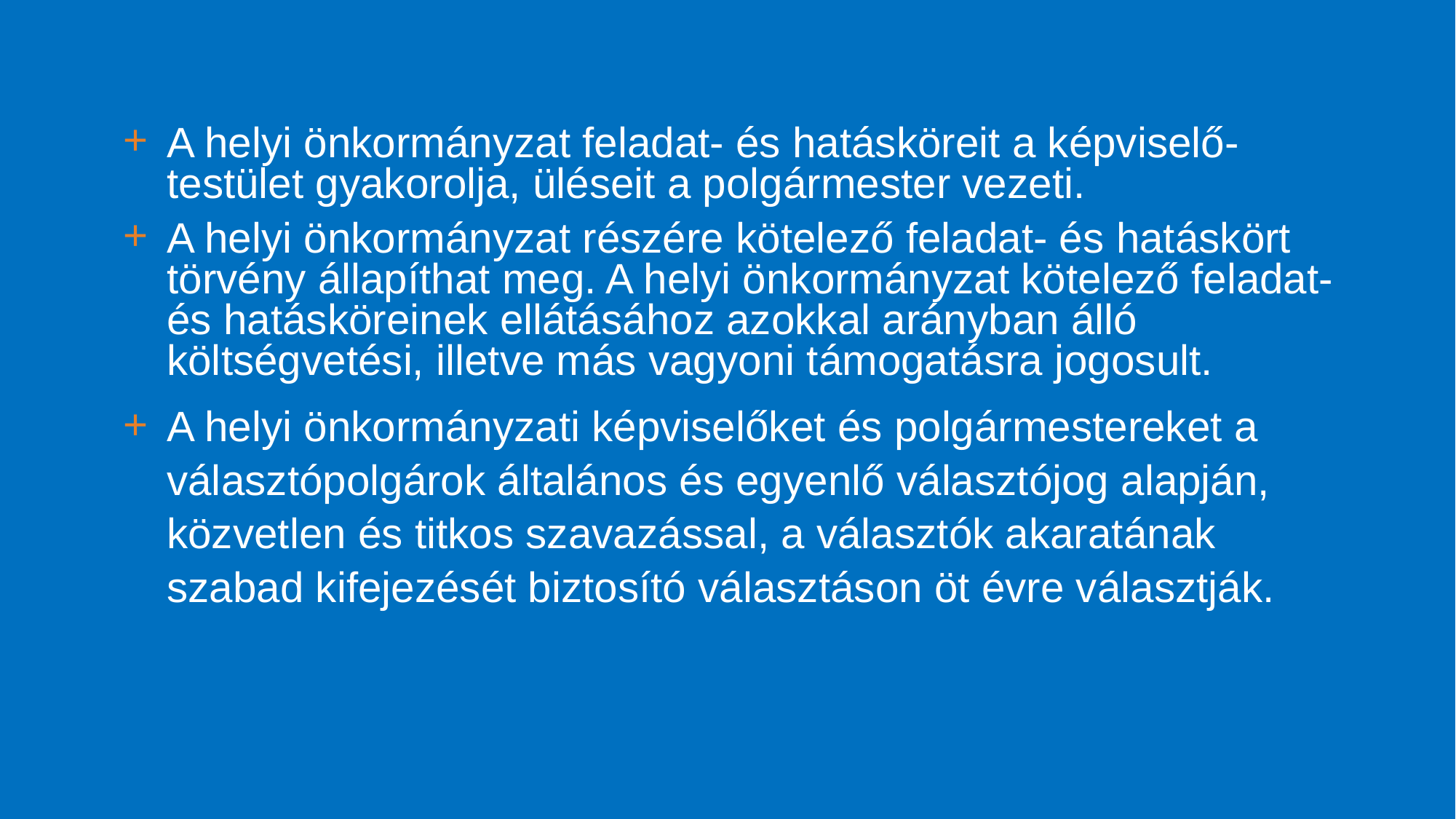

A helyi önkormányzat feladat- és hatásköreit a képviselő-testület gyakorolja, üléseit a polgármester vezeti.
A helyi önkormányzat részére kötelező feladat- és hatáskört törvény állapíthat meg. A helyi önkormányzat kötelező feladat- és hatásköreinek ellátásához azokkal arányban álló költségvetési, illetve más vagyoni támogatásra jogosult.
A helyi önkormányzati képviselőket és polgármestereket a választópolgárok általános és egyenlő választójog alapján, közvetlen és titkos szavazással, a választók akaratának szabad kifejezését biztosító választáson öt évre választják.